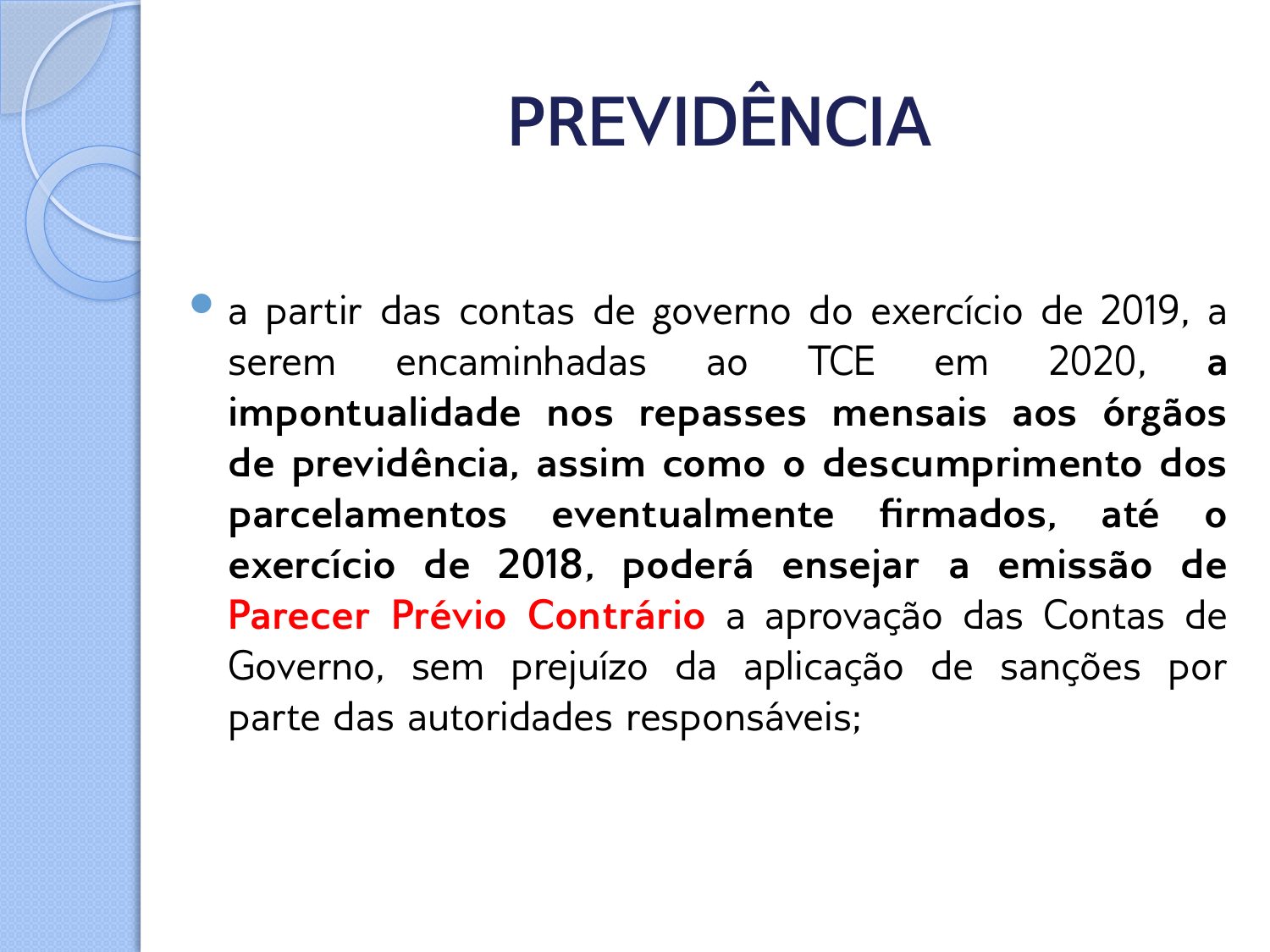

# PREVIDÊNCIA
a partir das contas de governo do exercício de 2019, a serem encaminhadas ao TCE em 2020, a impontualidade nos repasses mensais aos órgãos de previdência, assim como o descumprimento dos parcelamentos eventualmente firmados, até o exercício de 2018, poderá ensejar a emissão de Parecer Prévio Contrário a aprovação das Contas de Governo, sem prejuízo da aplicação de sanções por parte das autoridades responsáveis;